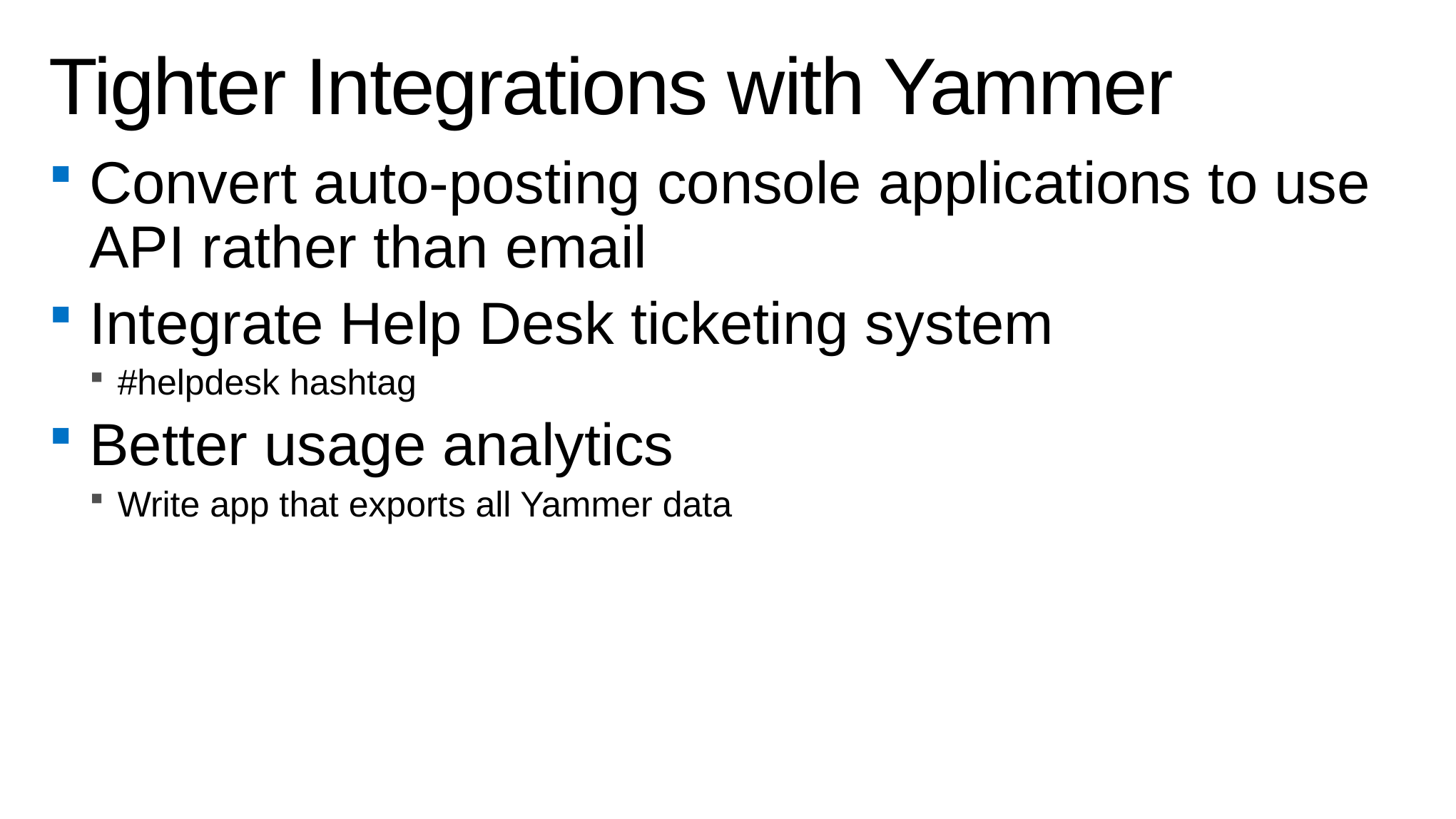

# Tighter Integrations with Yammer
Convert auto-posting console applications to use API rather than email
Integrate Help Desk ticketing system
#helpdesk hashtag
Better usage analytics
Write app that exports all Yammer data